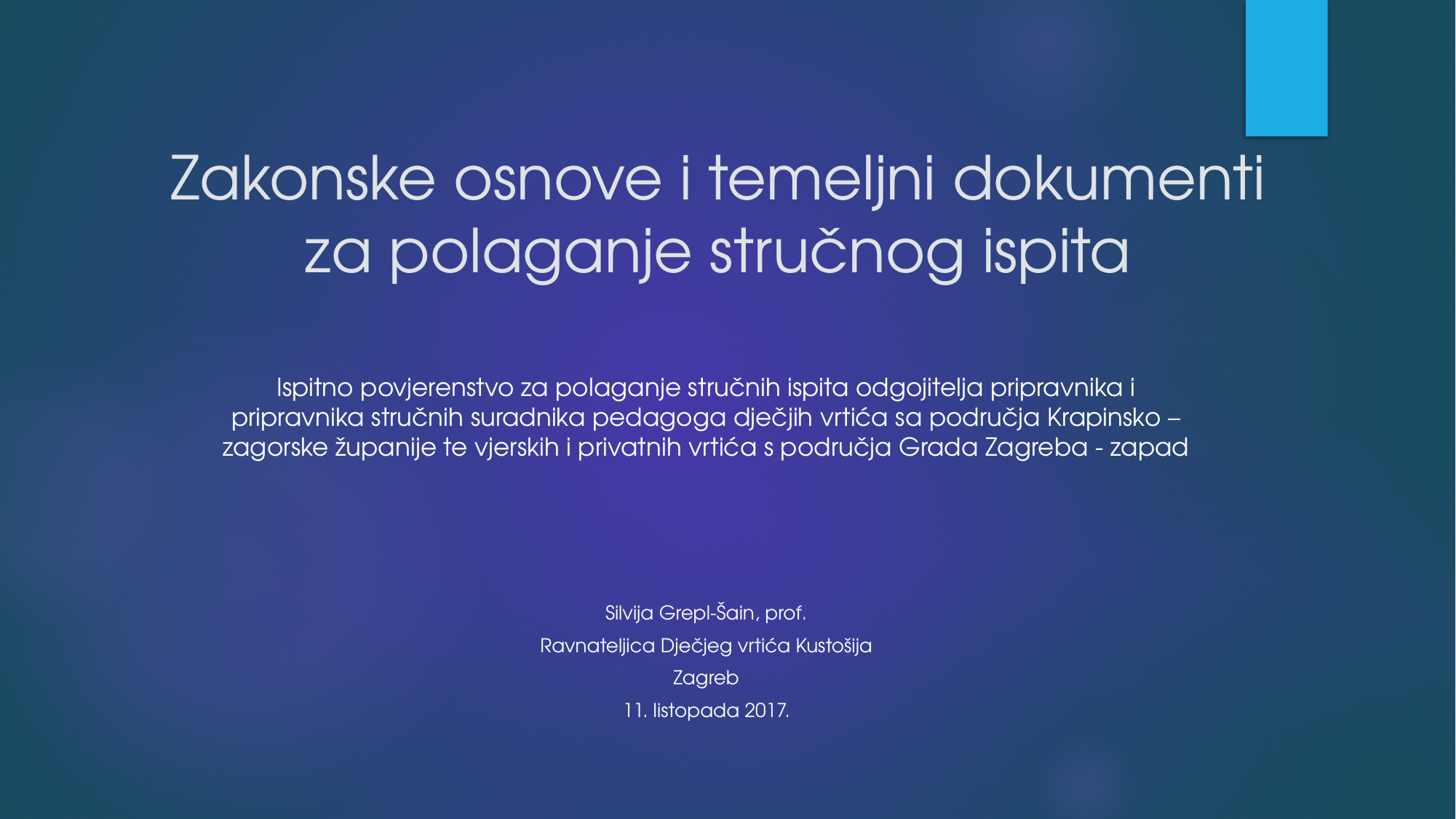

# Zakonske osnove i temeljni dokumenti za polaganje stručnog ispita

Ispitno povjerenstvo za polaganje stručnih ispita odgojitelja pripravnika i pripravnika stručnih suradnika pedagoga dječjih vrtića sa područja Krapinsko – zagorske županije te vjerskih i privatnih vrtića s područja Grada Zagreba - zapad

Silvija Grepl-Šain, prof.
Ravnateljica Dječjeg vrtića Kustošija
Zagreb
11. listopada 2017.